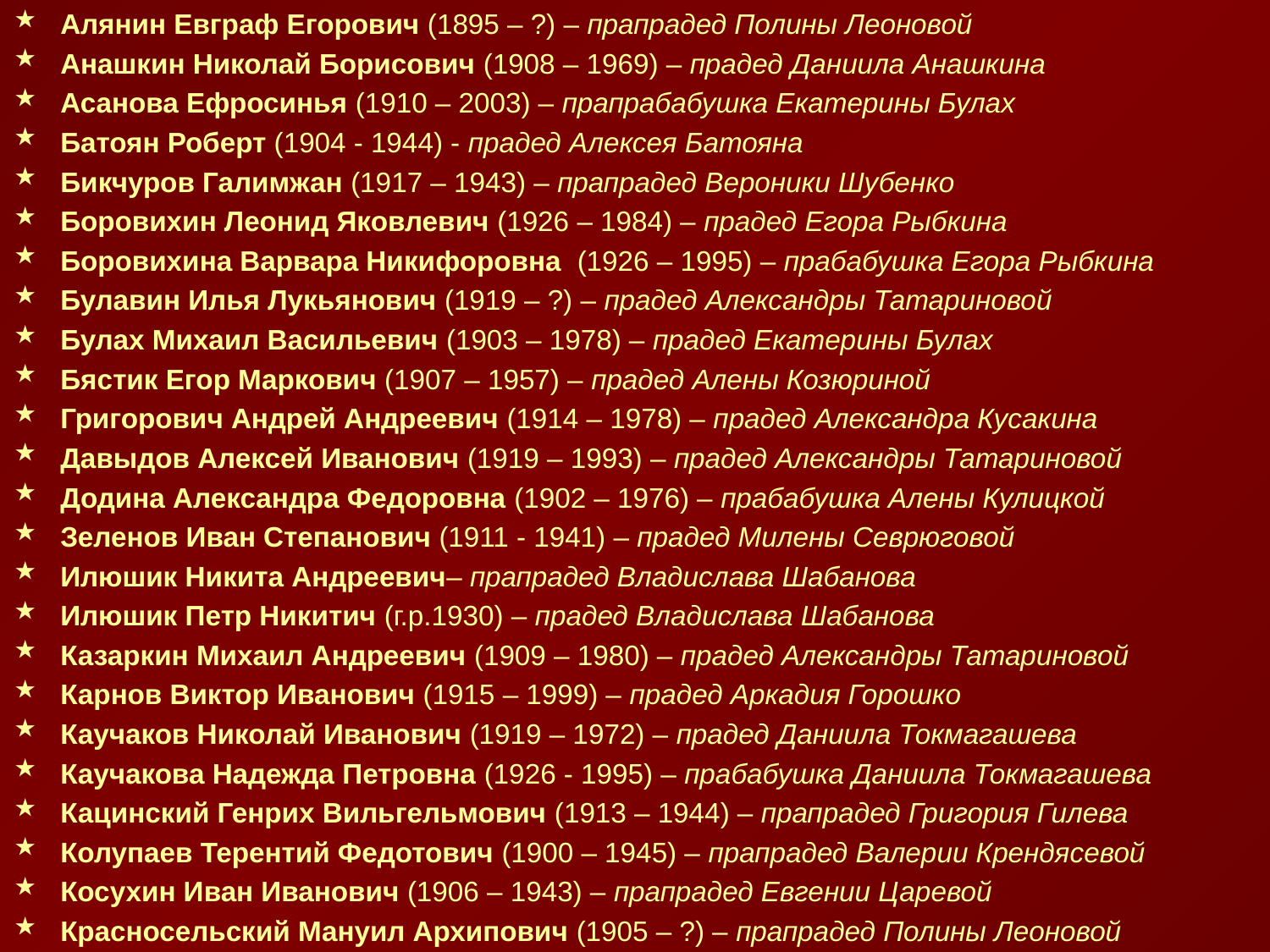

Алянин Евграф Егорович (1895 – ?) – прапрадед Полины Леоновой
Анашкин Николай Борисович (1908 – 1969) – прадед Даниила Анашкина
Асанова Ефросинья (1910 – 2003) – прапрабабушка Екатерины Булах
Батоян Роберт (1904 - 1944) - прадед Алексея Батояна
Бикчуров Галимжан (1917 – 1943) – прапрадед Вероники Шубенко
Боровихин Леонид Яковлевич (1926 – 1984) – прадед Егора Рыбкина
Боровихина Варвара Никифоровна  (1926 – 1995) – прабабушка Егора Рыбкина
Булавин Илья Лукьянович (1919 – ?) – прадед Александры Татариновой
Булах Михаил Васильевич (1903 – 1978) – прадед Екатерины Булах
Бястик Егор Маркович (1907 – 1957) – прадед Алены Козюриной
Григорович Андрей Андреевич (1914 – 1978) – прадед Александра Кусакина
Давыдов Алексей Иванович (1919 – 1993) – прадед Александры Татариновой
Додина Александра Федоровна (1902 – 1976) – прабабушка Алены Кулицкой
Зеленов Иван Степанович (1911 - 1941) – прадед Милены Севрюговой
Илюшик Никита Андреевич– прапрадед Владислава Шабанова
Илюшик Петр Никитич (г.р.1930) – прадед Владислава Шабанова
Казаркин Михаил Андреевич (1909 – 1980) – прадед Александры Татариновой
Карнов Виктор Иванович (1915 – 1999) – прадед Аркадия Горошко
Каучаков Николай Иванович (1919 – 1972) – прадед Даниила Токмагашева
Каучакова Надежда Петровна (1926 - 1995) – прабабушка Даниила Токмагашева
Кацинский Генрих Вильгельмович (1913 – 1944) – прапрадед Григория Гилева
Колупаев Терентий Федотович (1900 – 1945) – прапрадед Валерии Крендясевой
Косухин Иван Иванович (1906 – 1943) – прапрадед Евгении Царевой
Красносельский Мануил Архипович (1905 – ?) – прапрадед Полины Леоновой
Красовская Татьяна Егоровна  – прапрабабушка Даниила Мищенко
Крендясев Николай Григорьевич (1924 – 1993) – прадед Валерии Крендясевой
Кудрявцев Кузьма Михайлович (1918 – 1984) – прадед Ивана Татарникова
Куприянов Михаил Лаврентьевич (1908 – 1975) – прадед Ангелина Шабалиной
Куприянова Евдокия Никифоровна (1910 – 1972) – прабабушка Ангелина Шабалиной
Кусакин Семен Романович (1909 – 1945) – прадед Александра Кусакина
Кустов Маркел Антонович (1900 – 1972) – прапрадед Полины Леоновой
Ламанов Иван Яковлевич (1902 – 1985) – прадед Аделины Гербушевой
Ламанов Михаил Иванович (г.р. 1923) – дедушка Аделины Гербушевой
Ламанова Екатерина Афанасьевна (1903 - 1982) – прабабушка Аделины Гербушевой
Лебедев Павел Лукьянович (1926 – 1978) – прадед Аделины Гербушевой
Мах Ануфрий– прадед Владислава Роута
Могилевцев Иван Георгиевич (1908 – 1964) – прапрадед Милены Севрюговой
Пасынков Федор Матвеевич (1926 – 1946) – прадед Полины Новиковой
Першина Капитолина Ивановна (г.р. 1930) – прабабушка Екатерины Булах
Просов Дмитрий Иванович (1905 – 1982) – прапрадед Софьи Жихаревой
Пудовинов Александр Ульянович (1917 – 2003) – прадед Даниила Анашкина
Пузырев Александр Миронович (1907 - 1994) – прадед Тимофея Небаба
Руш Фридрих Готфридович (1918 – 1993) – прадед Аделины Гербушевой
Рыбкин Павел Васильевич (1910 – 1943) – прадед Егора Рыбкина
Рыхлик Варвара Григорьевна (1917 – 2000) – прабабушка Глеба Тригуба
Рыхлик Егор Константинович (1911 – 1943) – прадед Гледа Тригуба
Самсонов Андрей Семенович (1920 – 1977) – дедушка Алены Кулицкой
Самсонова Нина Николаевна (г. р. 1923) – бабушка Алены Кулицкой
Сеченов Михаил Григорьевич (1912 – 1974) – прапрадед Вероники Шубенко
Сидорович Роман Николаевич (1911 – 1981)– прадед Вероники Шубенко
Сидорович Татьяна Павловна (1912 – 2008)– прабабушка Вероники Шубенко
Слесаренко Петр Иванович (1923 – 2002) – прадед Гледа Тригуба
Смирнов Дмитрий Александрович – прапрадед Софьи Жихаревой
Суханевич Иван Емельянович (1920 – 1961) – прадед Ангелины Шабалиной
Сухояков Матвей Михайлович (1914 – 1999) – прадед Даниила Токмагашева
Ульянов Михаил Иванович (1914 – 1983) – прадед Алены Козюриной
Федоров Иван Алексеевич (1926 – 2006) – прадед Даниила Мищенко
Цинколенко Андрей (пр.1890 – 1960) – прапрадед Алены Козюриной
Цинколенко Андрей Андреевич (1915 – 1949) –прадед Алены Козюриной
Черкасов Лаврентий Васильевич (1916 – 1988) – прадед Евгении Царевой
Черкасова Лидия Александровна (1924 – 2006) – прабабушка Евгении Царевой
Шабалин Илья Михайлович (1912 –  1985) – прадед Ангелины Шабалиной
Шмелев Кузьма Иванович (1916 –1987) - прадед Полины Леоновой
Шубенко Николай Михайлович ( .1923 – 1996) – прадед Вероники Шубенко – разведчик, участвовал в освобождении Польши, Румынии, Австрии и Венгрии.
Щелкунова Анастасия Ивановна (г.р. 1925) –бабушка Аделины Гербушевой